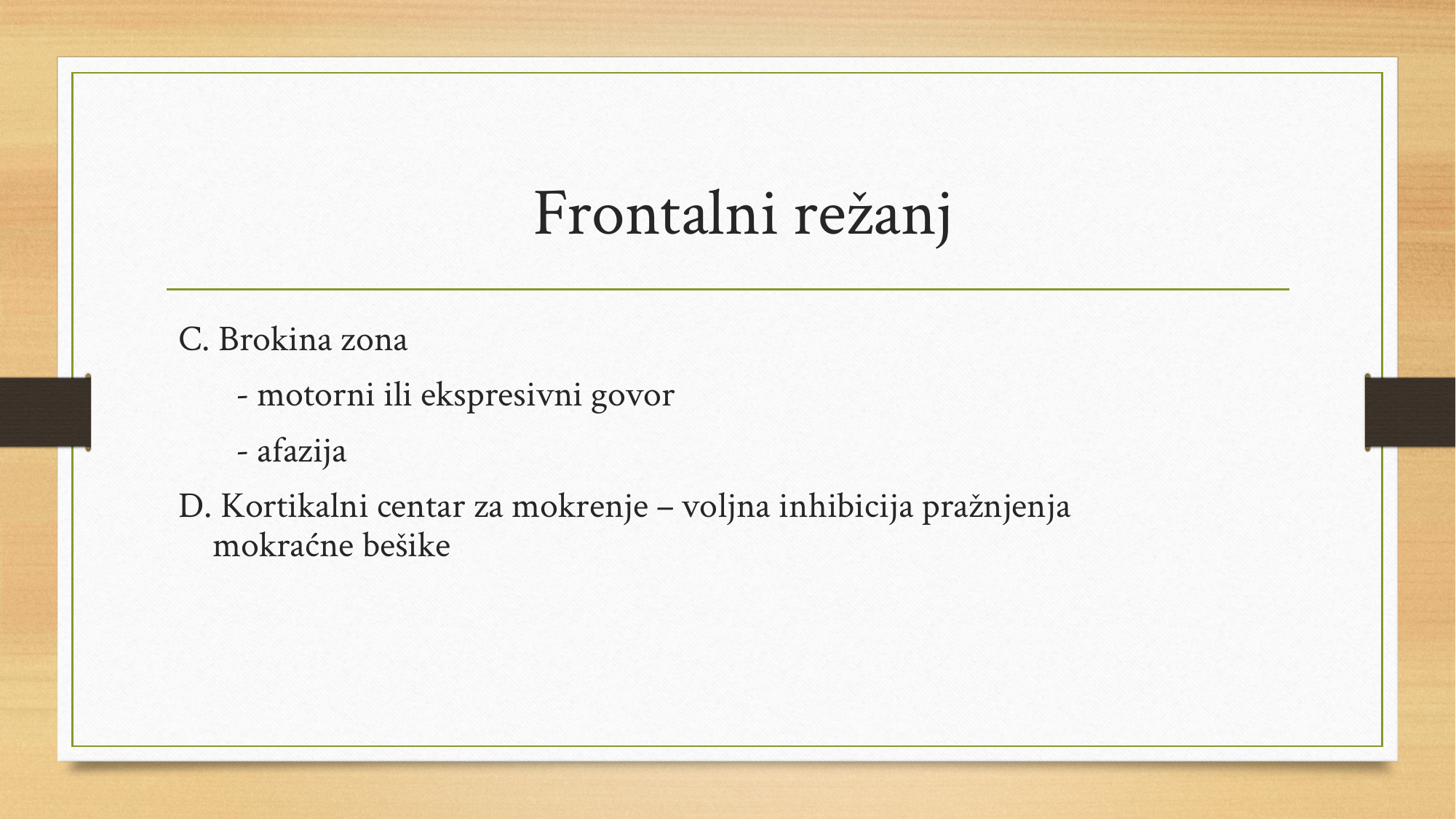

# Frontalni režanj
C. Brokina zona
       - motorni ili ekspresivni govor
       - afazija
D. Kortikalni centar za mokrenje – voljna inhibicija pražnjenja mokraćne bešike